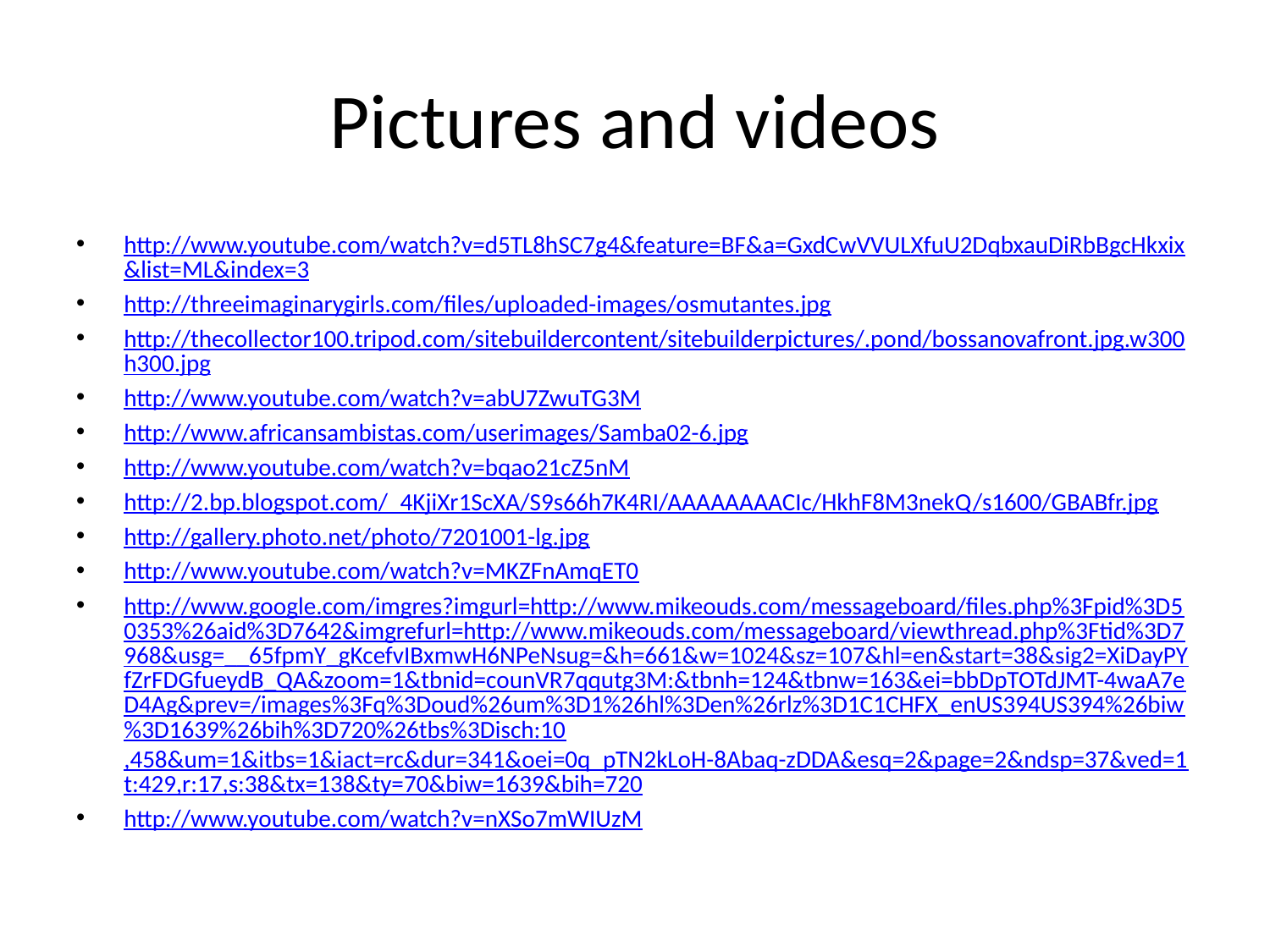

# Pictures and videos
http://www.youtube.com/watch?v=d5TL8hSC7g4&feature=BF&a=GxdCwVVULXfuU2DqbxauDiRbBgcHkxix&list=ML&index=3
http://threeimaginarygirls.com/files/uploaded-images/osmutantes.jpg
http://thecollector100.tripod.com/sitebuildercontent/sitebuilderpictures/.pond/bossanovafront.jpg.w300h300.jpg
http://www.youtube.com/watch?v=abU7ZwuTG3M
http://www.africansambistas.com/userimages/Samba02-6.jpg
http://www.youtube.com/watch?v=bqao21cZ5nM
http://2.bp.blogspot.com/_4KjiXr1ScXA/S9s66h7K4RI/AAAAAAAACIc/HkhF8M3nekQ/s1600/GBABfr.jpg
http://gallery.photo.net/photo/7201001-lg.jpg
http://www.youtube.com/watch?v=MKZFnAmqET0
http://www.google.com/imgres?imgurl=http://www.mikeouds.com/messageboard/files.php%3Fpid%3D50353%26aid%3D7642&imgrefurl=http://www.mikeouds.com/messageboard/viewthread.php%3Ftid%3D7968&usg=__65fpmY_gKcefvIBxmwH6NPeNsug=&h=661&w=1024&sz=107&hl=en&start=38&sig2=XiDayPYfZrFDGfueydB_QA&zoom=1&tbnid=counVR7qqutg3M:&tbnh=124&tbnw=163&ei=bbDpTOTdJMT-4waA7eD4Ag&prev=/images%3Fq%3Doud%26um%3D1%26hl%3Den%26rlz%3D1C1CHFX_enUS394US394%26biw%3D1639%26bih%3D720%26tbs%3Disch:10,458&um=1&itbs=1&iact=rc&dur=341&oei=0q_pTN2kLoH-8Abaq-zDDA&esq=2&page=2&ndsp=37&ved=1t:429,r:17,s:38&tx=138&ty=70&biw=1639&bih=720
http://www.youtube.com/watch?v=nXSo7mWIUzM